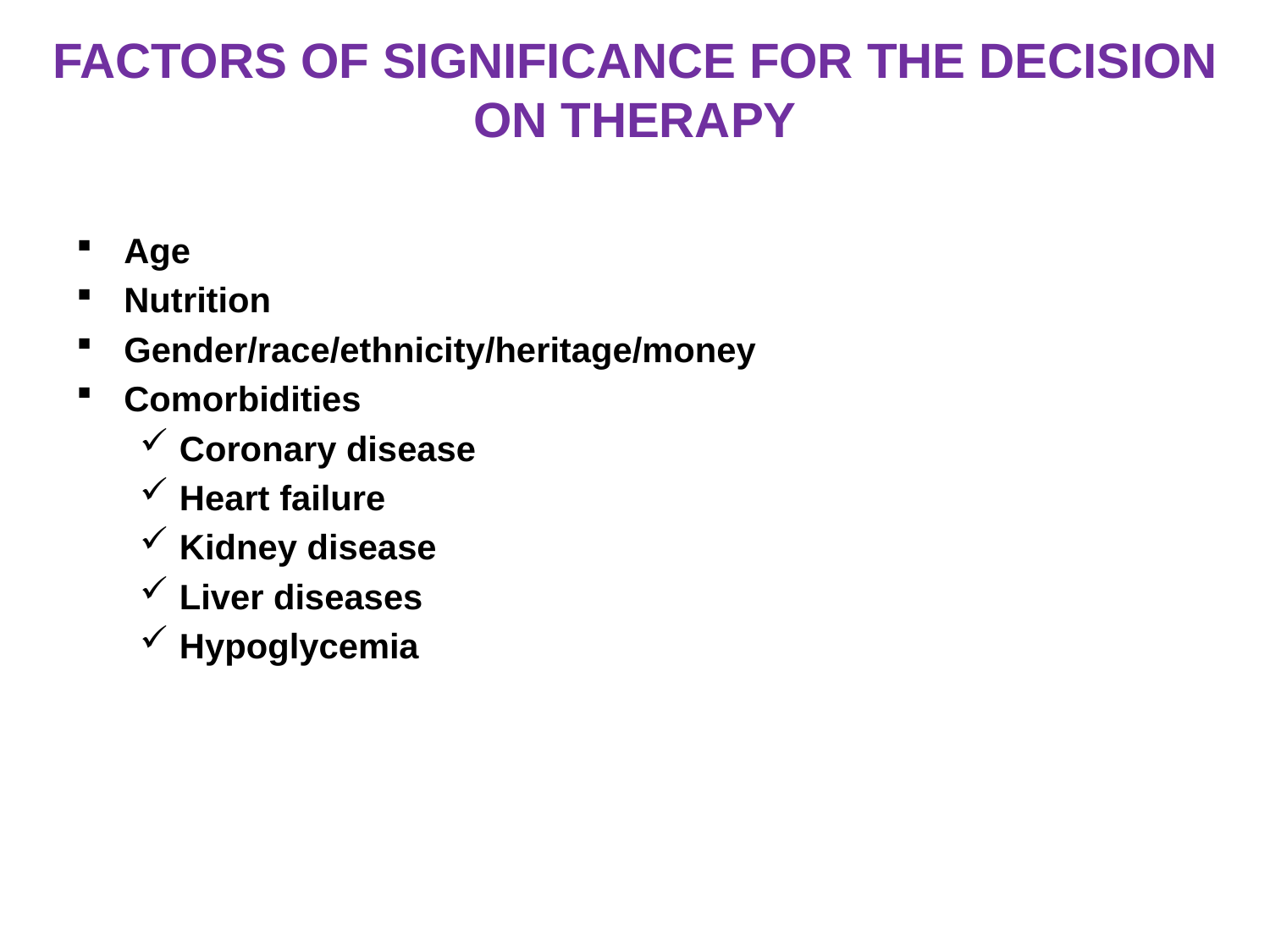

# FACTORS OF SIGNIFICANCE FOR THE DECISION ON THERAPY
Age
Nutrition
Gender/race/ethnicity/heritage/money
Comorbidities
Coronary disease
Heart failure
Kidney disease
Liver diseases
Hypoglycemia